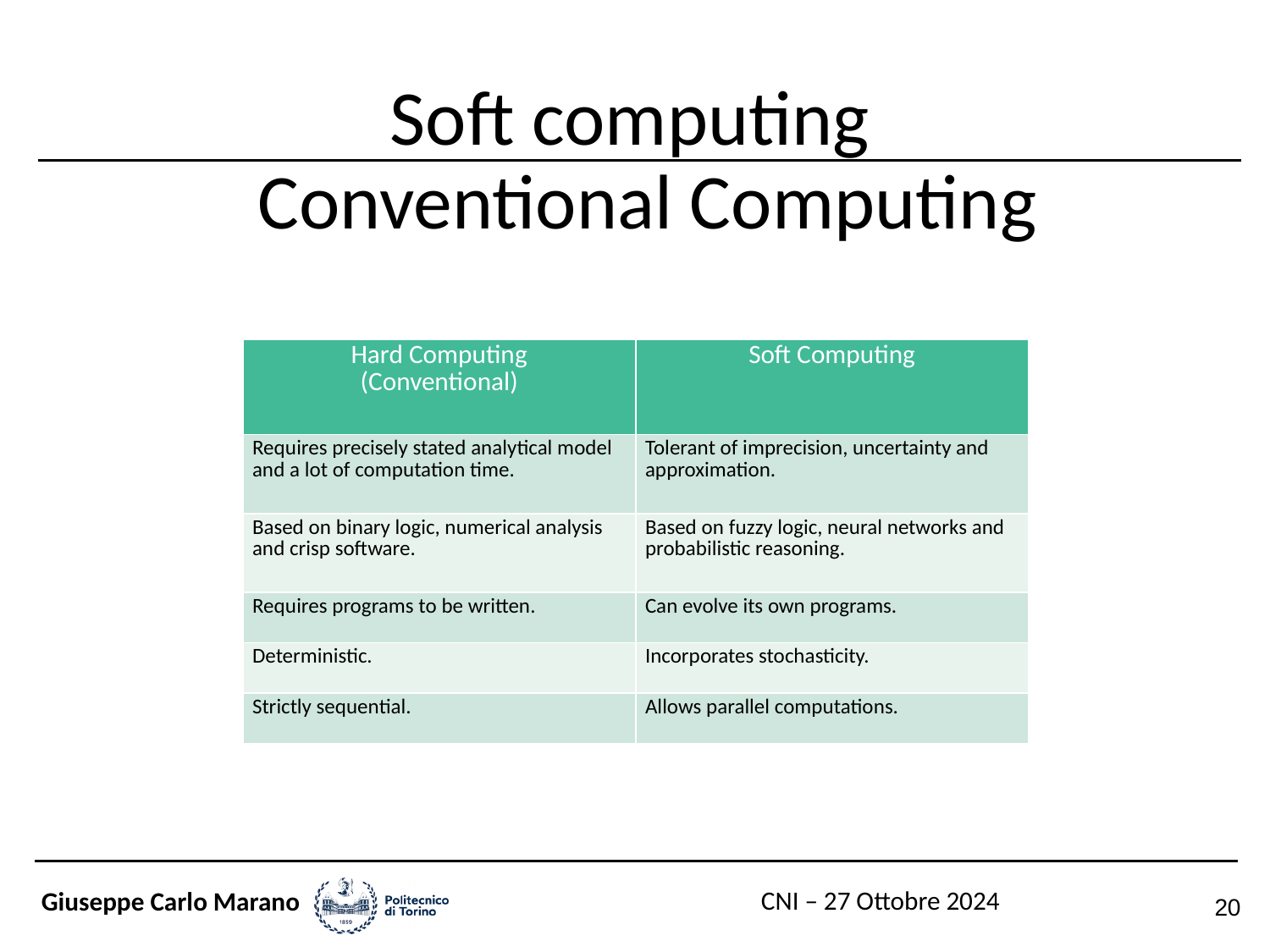

Soft computing
 Conventional Computing

| Hard Computing (Conventional) | Soft Computing |
| --- | --- |
| Requires precisely stated analytical model and a lot of computation time. | Tolerant of imprecision, uncertainty and approximation. |
| Based on binary logic, numerical analysis and crisp software. | Based on fuzzy logic, neural networks and probabilistic reasoning. |
| Requires programs to be written. | Can evolve its own programs. |
| Deterministic. | Incorporates stochasticity. |
| Strictly sequential. | Allows parallel computations. |